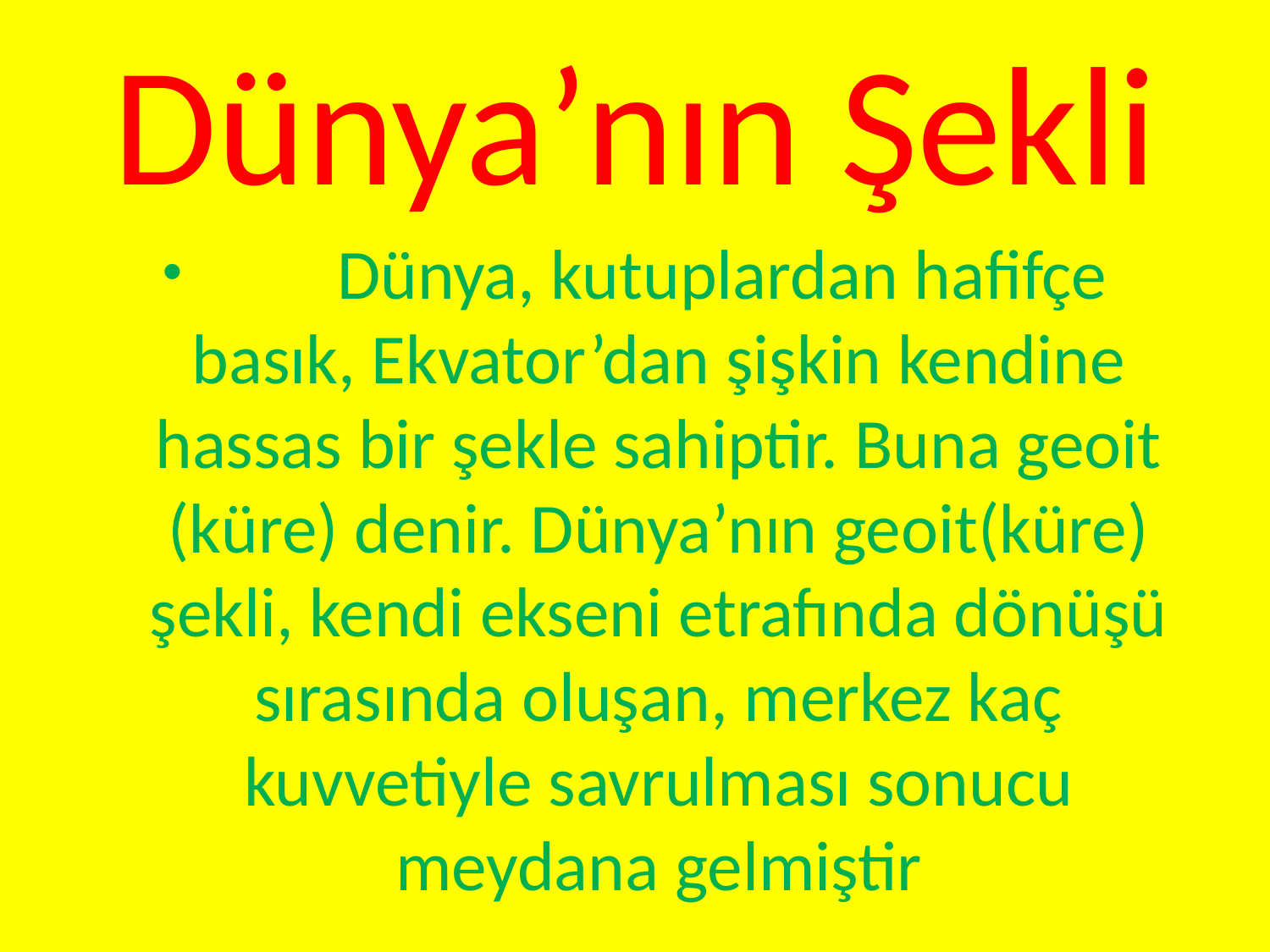

# Dünya’nın Şekli
	Dünya, kutuplardan hafifçe basık, Ekvator’dan şişkin kendine hassas bir şekle sahiptir. Buna geoit (küre) denir. Dünya’nın geoit(küre) şekli, kendi ekseni etrafında dönüşü sırasında oluşan, merkez kaç kuvvetiyle savrulması sonucu meydana gelmiştir